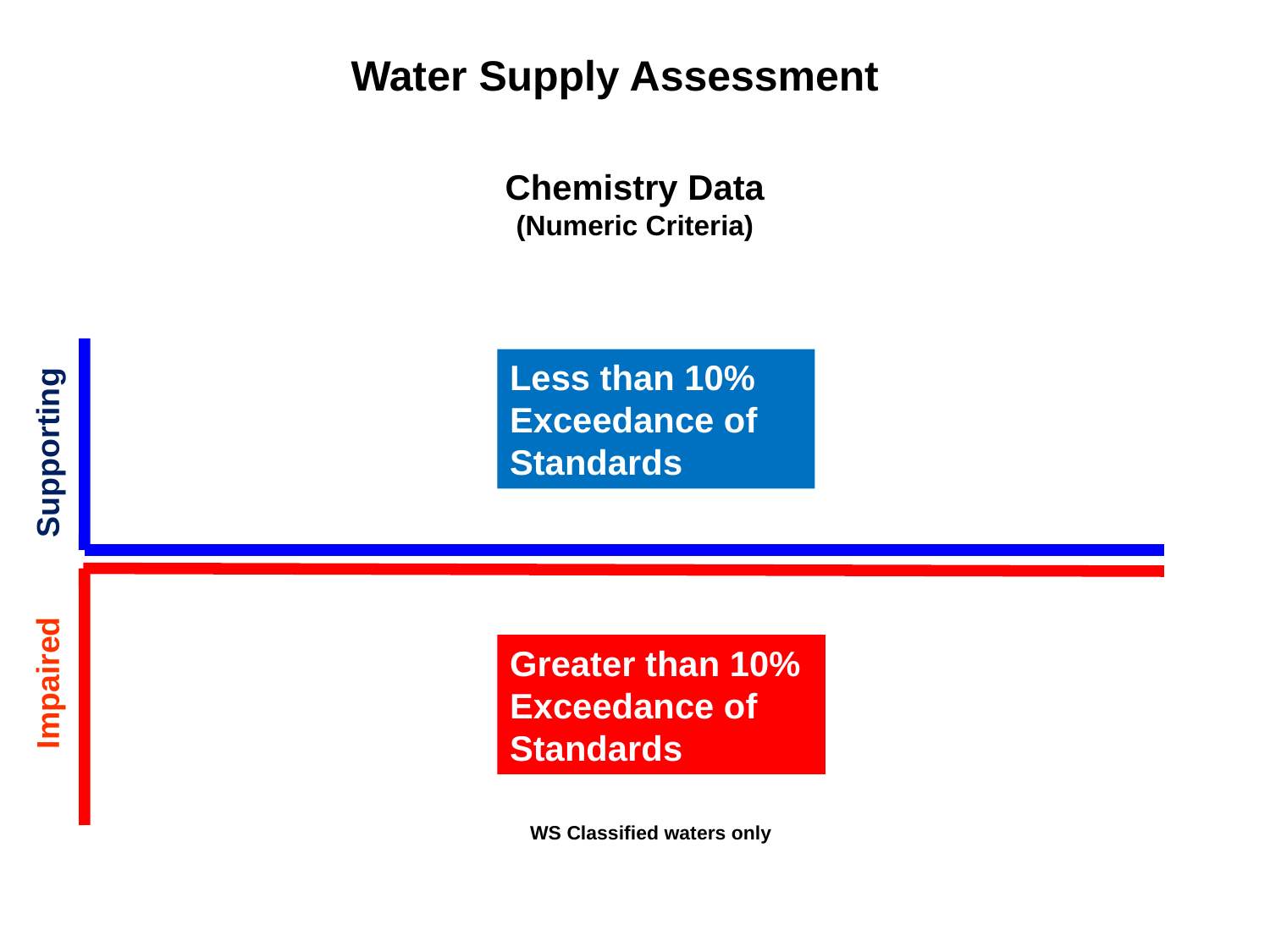

Water Supply Assessment
Chemistry Data
(Numeric Criteria)

Less than 10% Exceedance of Standards
Supporting

Greater than 10% Exceedance of Standards
Impaired
WS Classified waters only